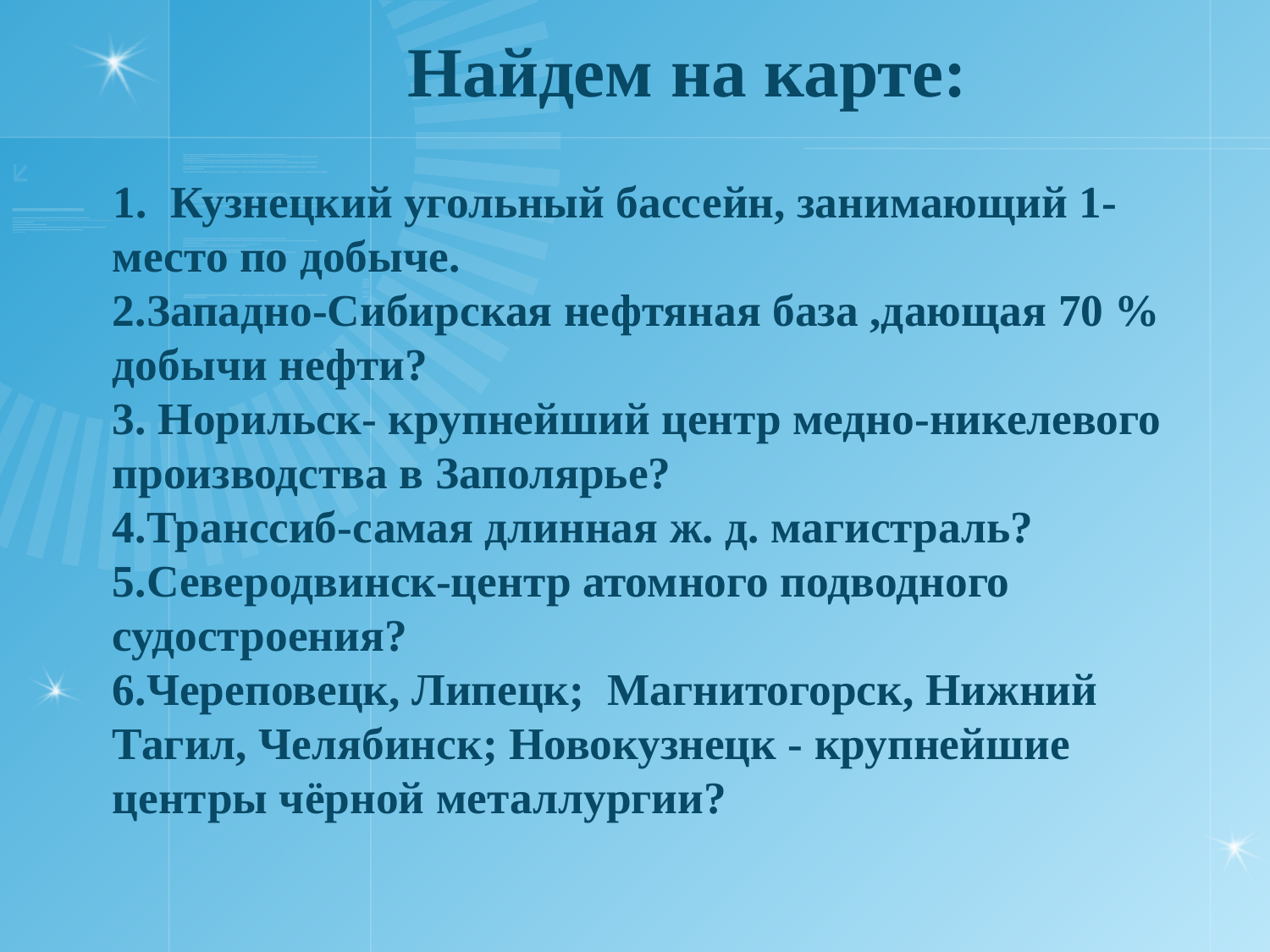

# Найдем на карте:
    1.  Кузнецкий угольный бассейн, занимающий 1- место по добыче.
2.Западно-Сибирская нефтяная база ,дающая 70 % добычи нефти?
3. Норильск- крупнейший центр медно-никелевого производства в Заполярье?
4.Транссиб-самая длинная ж. д. магистраль?
5.Северодвинск-центр атомного подводного судостроения?
6.Череповецк, Липецк;  Магнитогорск, Нижний Тагил, Челябинск; Новокузнецк - крупнейшие центры чёрной металлургии?